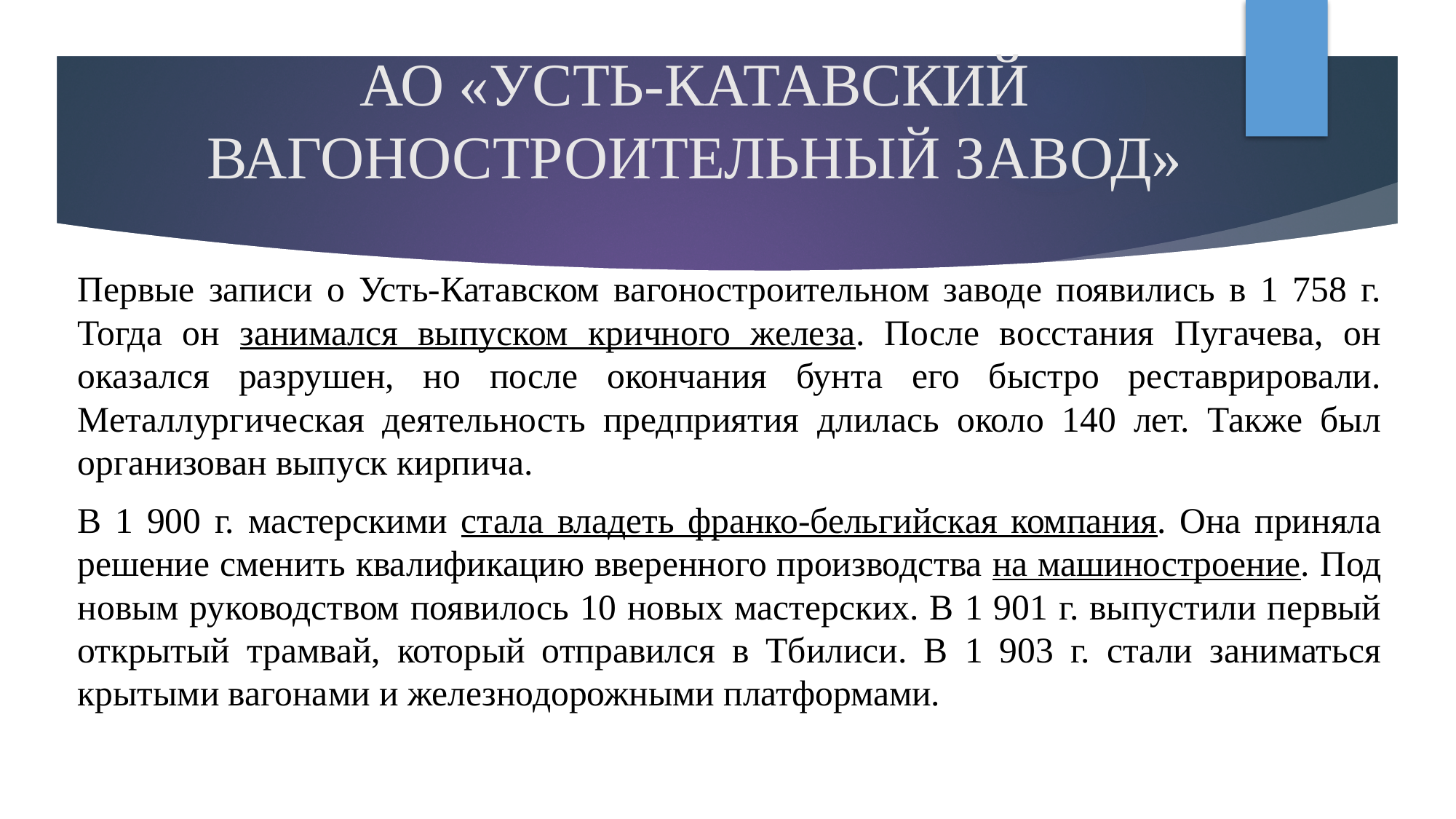

# АО «УСТЬ-КАТАВСКИЙ ВАГОНОСТРОИТЕЛЬНЫЙ ЗАВОД»
Первые записи о Усть-Катавском вагоностроительном заводе появились в 1 758 г. Тогда он занимался выпуском кричного железа. После восстания Пугачева, он оказался разрушен, но после окончания бунта его быстро реставрировали. Металлургическая деятельность предприятия длилась около 140 лет. Также был организован выпуск кирпича.
В 1 900 г. мастерскими стала владеть франко-бельгийская компания. Она приняла решение сменить квалификацию вверенного производства на машиностроение. Под новым руководством появилось 10 новых мастерских. В 1 901 г. выпустили первый открытый трамвай, который отправился в Тбилиси. В 1 903 г. стали заниматься крытыми вагонами и железнодорожными платформами.